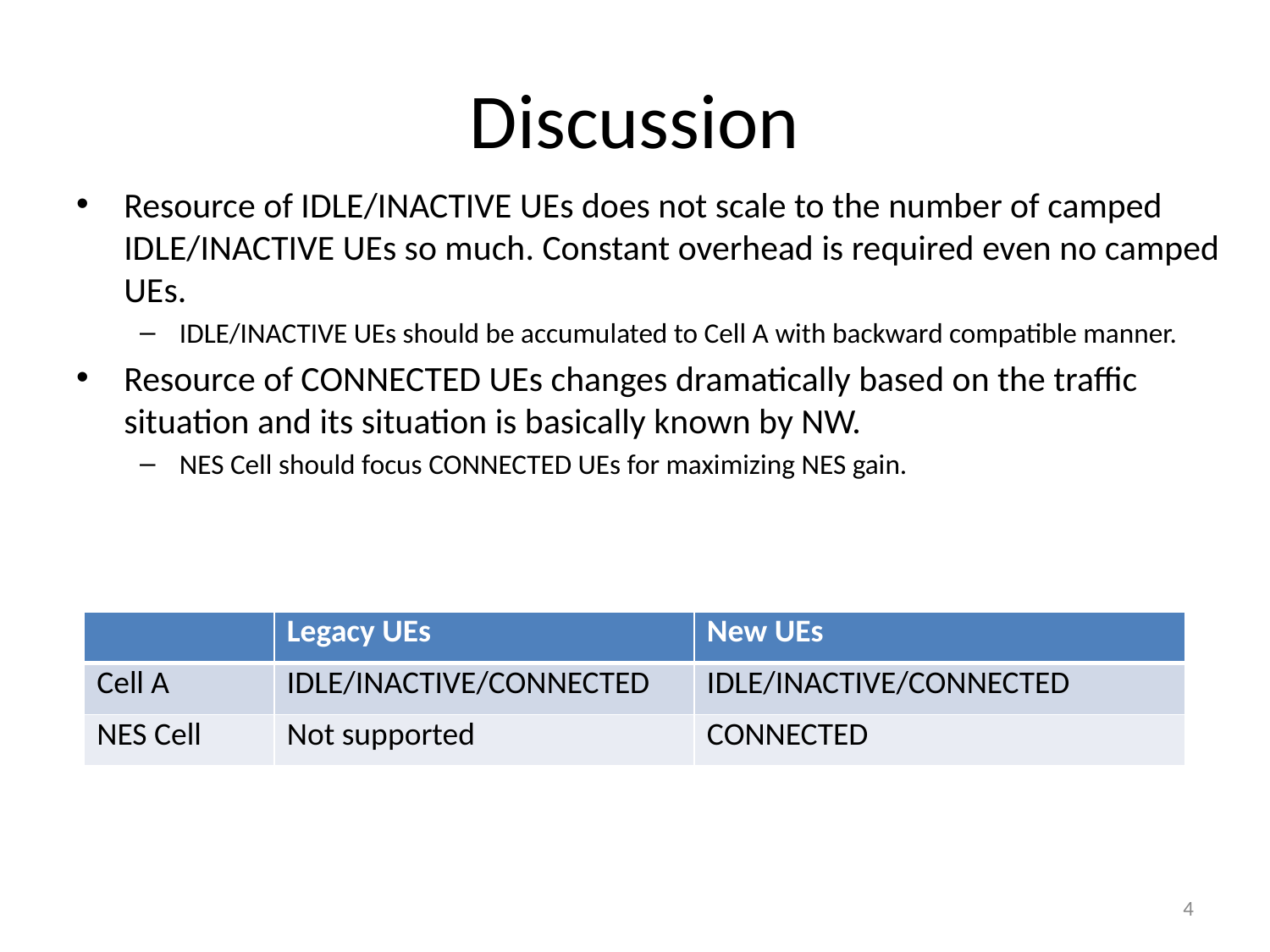

# Discussion
Resource of IDLE/INACTIVE UEs does not scale to the number of camped IDLE/INACTIVE UEs so much. Constant overhead is required even no camped UEs.
IDLE/INACTIVE UEs should be accumulated to Cell A with backward compatible manner.
Resource of CONNECTED UEs changes dramatically based on the traffic situation and its situation is basically known by NW.
NES Cell should focus CONNECTED UEs for maximizing NES gain.

|  | Legacy UEs | New UEs |
| --- | --- | --- |
| Cell A | IDLE/INACTIVE/CONNECTED | IDLE/INACTIVE/CONNECTED |
| NES Cell | Not supported | CONNECTED |
4